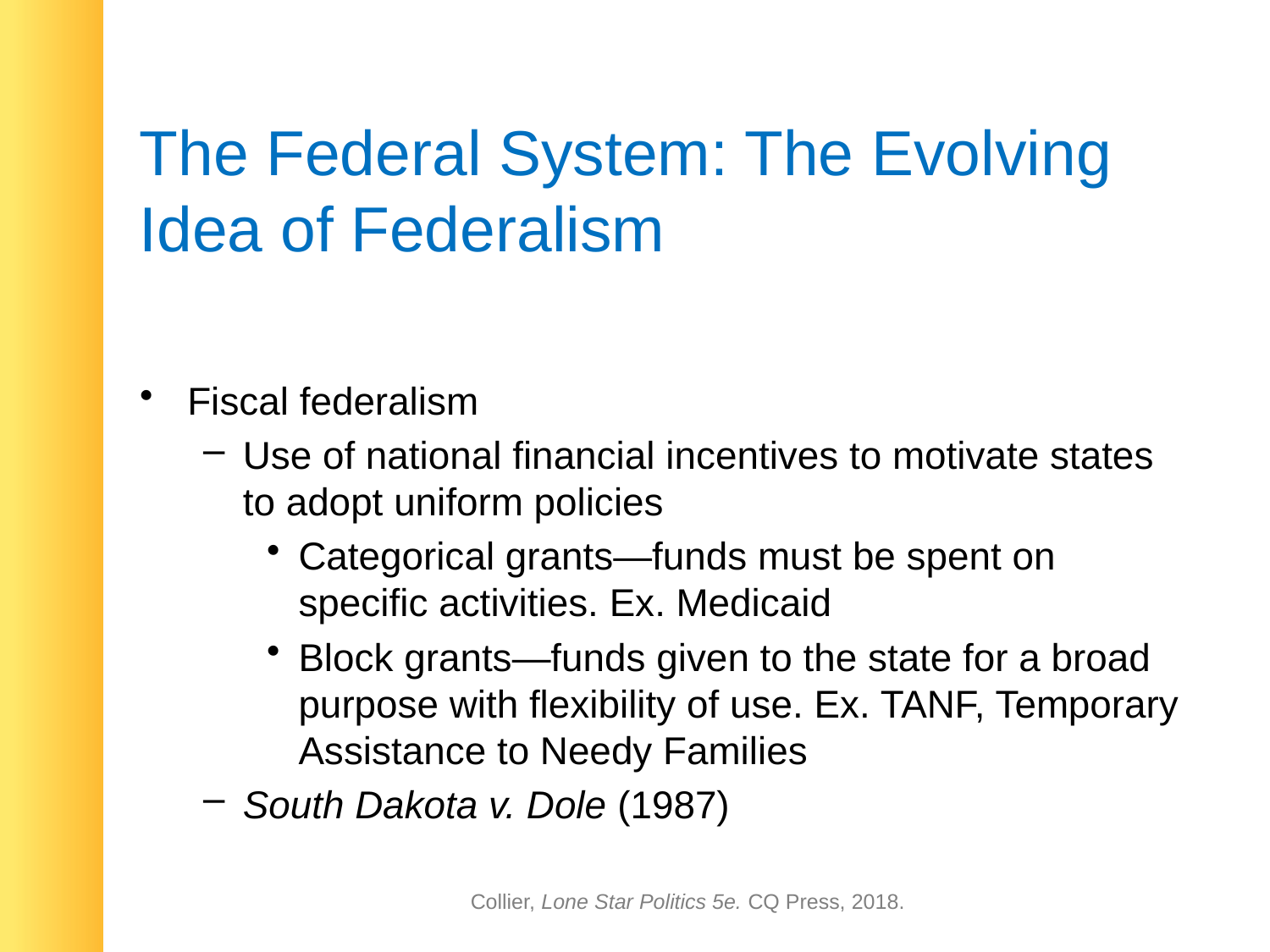

# The Federal System: The Evolving Idea of Federalism
Fiscal federalism
Use of national financial incentives to motivate states to adopt uniform policies
Categorical grants—funds must be spent on specific activities. Ex. Medicaid
Block grants—funds given to the state for a broad purpose with flexibility of use. Ex. TANF, Temporary Assistance to Needy Families
South Dakota v. Dole (1987)
Collier, Lone Star Politics 5e. CQ Press, 2018.